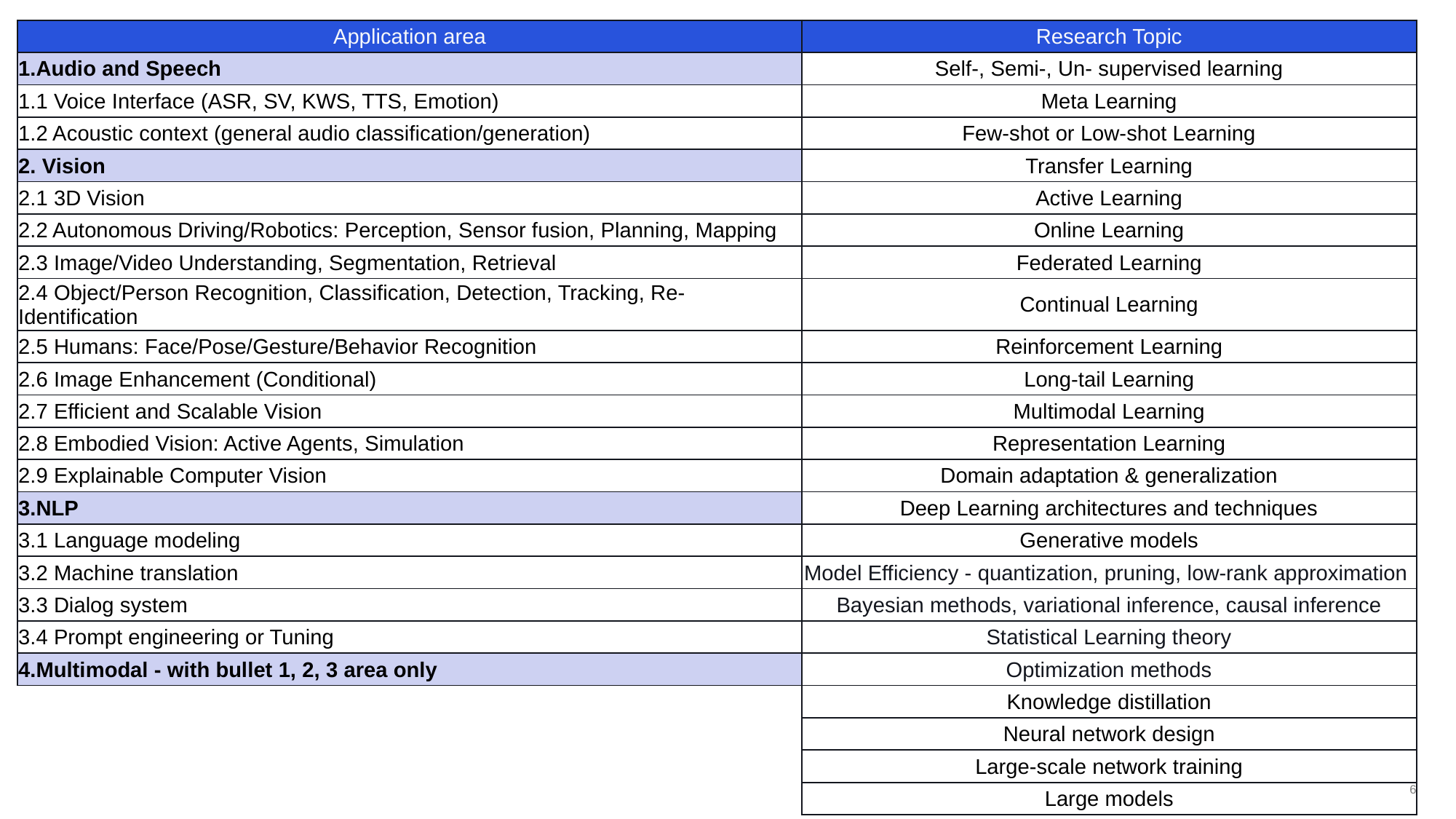

| Application area | Research Topic |
| --- | --- |
| 1.Audio and Speech | Self-, Semi-, Un- supervised learning |
| 1.1 Voice Interface (ASR, SV, KWS, TTS, Emotion) | Meta Learning |
| 1.2 Acoustic context (general audio classification/generation) | Few-shot or Low-shot Learning |
| 2. Vision | Transfer Learning |
| 2.1 3D Vision | Active Learning |
| 2.2 Autonomous Driving/Robotics: Perception, Sensor fusion, Planning, Mapping | Online Learning |
| 2.3 Image/Video Understanding, Segmentation, Retrieval | Federated Learning |
| 2.4 Object/Person Recognition, Classification, Detection, Tracking, Re-Identification | Continual Learning |
| 2.5 Humans: Face/Pose/Gesture/Behavior Recognition | Reinforcement Learning |
| 2.6 Image Enhancement (Conditional) | Long-tail Learning |
| 2.7 Efficient and Scalable Vision | Multimodal Learning |
| 2.8 Embodied Vision: Active Agents, Simulation | Representation Learning |
| 2.9 Explainable Computer Vision | Domain adaptation & generalization |
| 3.NLP | Deep Learning architectures and techniques |
| 3.1 Language modeling | Generative models |
| 3.2 Machine translation | Model Efficiency - quantization, pruning, low-rank approximation |
| 3.3 Dialog system | Bayesian methods, variational inference, causal inference |
| 3.4 Prompt engineering or Tuning | Statistical Learning theory |
| 4.Multimodal - with bullet 1, 2, 3 area only | Optimization methods |
|  | Knowledge distillation |
|  | Neural network design |
|  | Large-scale network training |
|  | Large models |